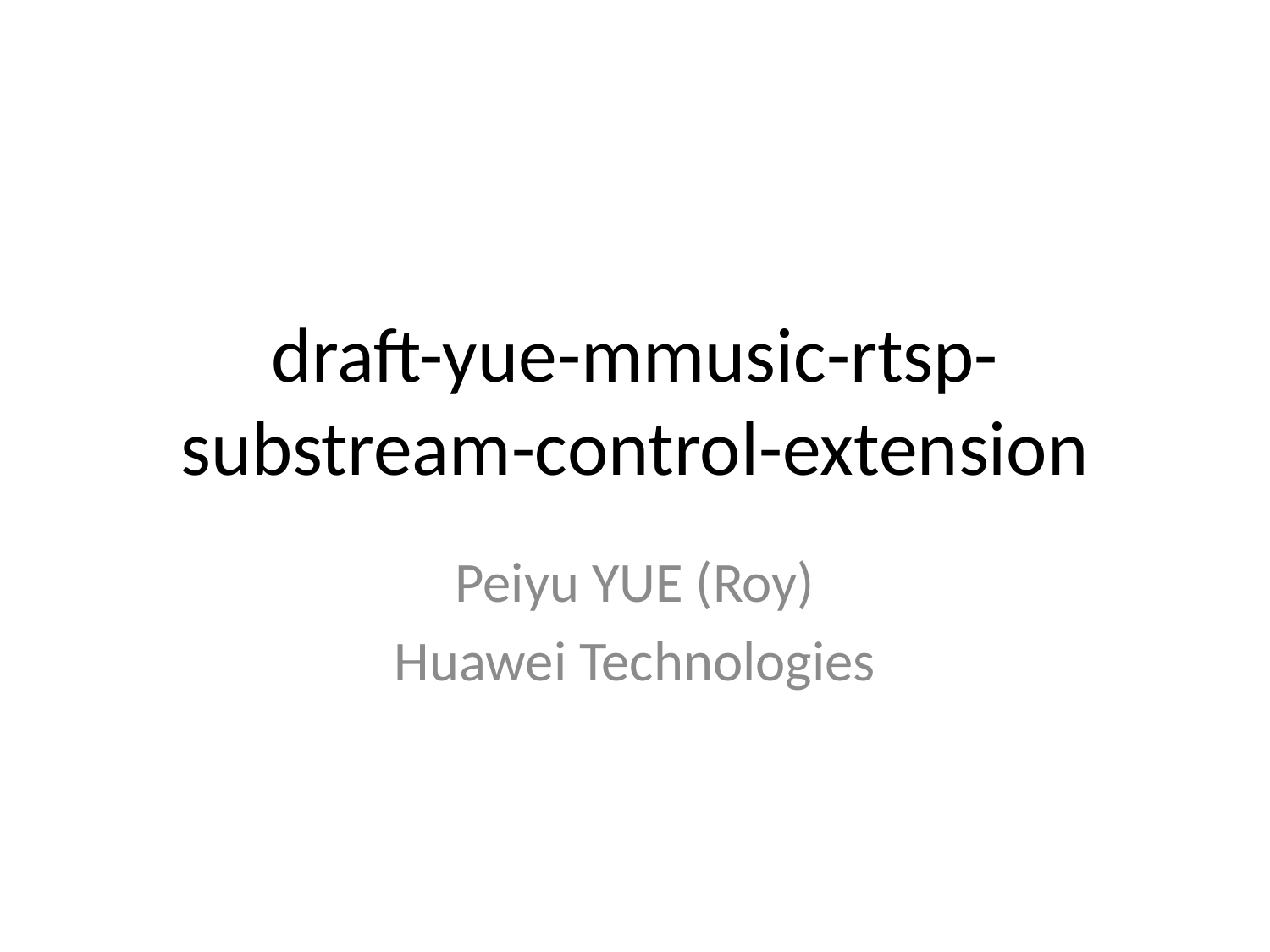

# draft-yue-mmusic-rtsp-substream-control-extension
Peiyu YUE (Roy)
Huawei Technologies